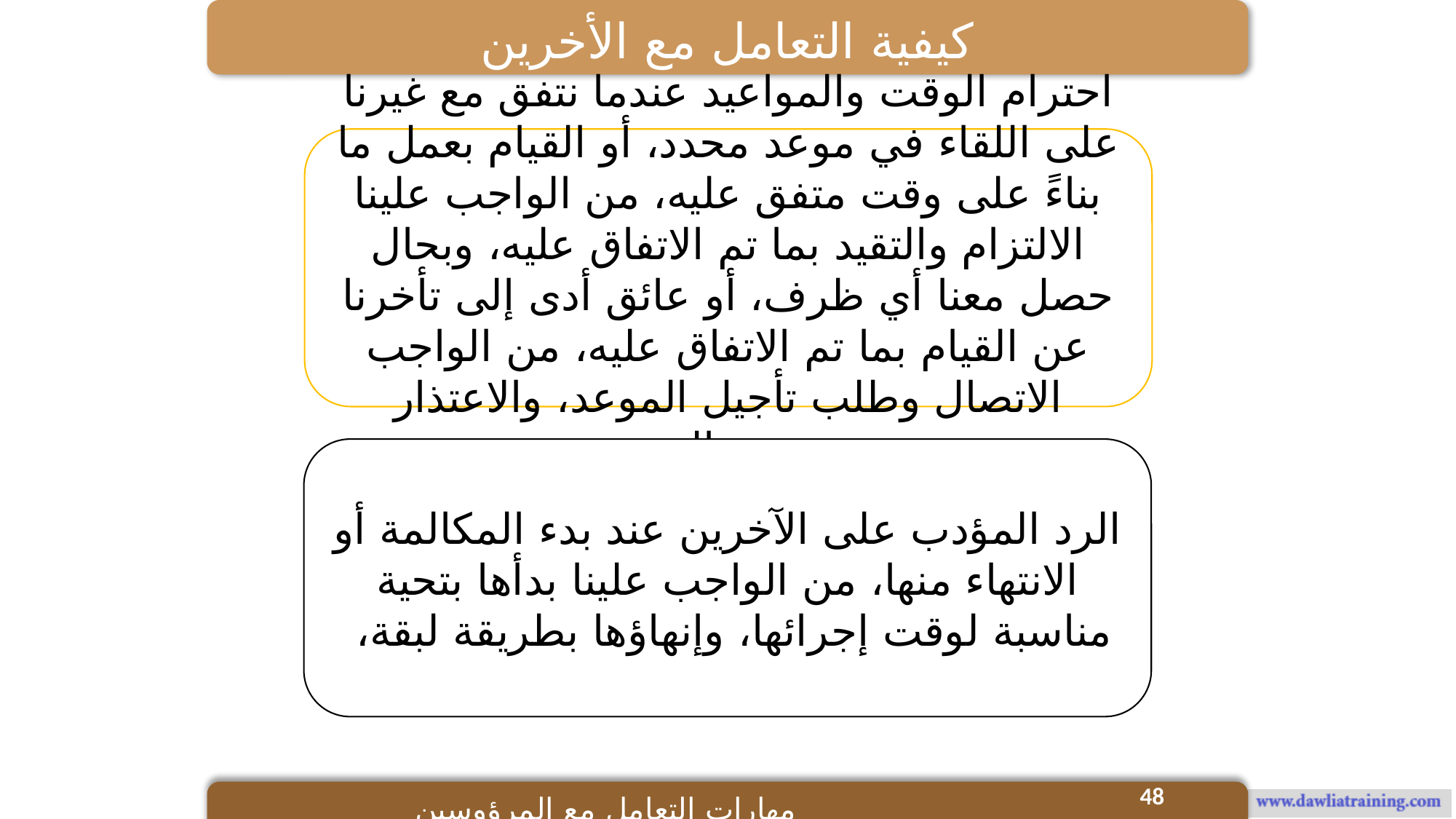

كيفية التعامل مع الأخرين
احترام الوقت والمواعيد عندما نتفق مع غيرنا على اللقاء في موعد محدد، أو القيام بعمل ما بناءً على وقت متفق عليه، من الواجب علينا الالتزام والتقيد بما تم الاتفاق عليه، وبحال حصل معنا أي ظرف، أو عائق أدى إلى تأخرنا عن القيام بما تم الاتفاق عليه، من الواجب الاتصال وطلب تأجيل الموعد، والاعتذار وتوضيح السبب
الرد المؤدب على الآخرين عند بدء المكالمة أو الانتهاء منها، من الواجب علينا بدأها بتحية مناسبة لوقت إجرائها، وإنهاؤها بطريقة لبقة،
48

مهارات التعامل مع المرؤوسين